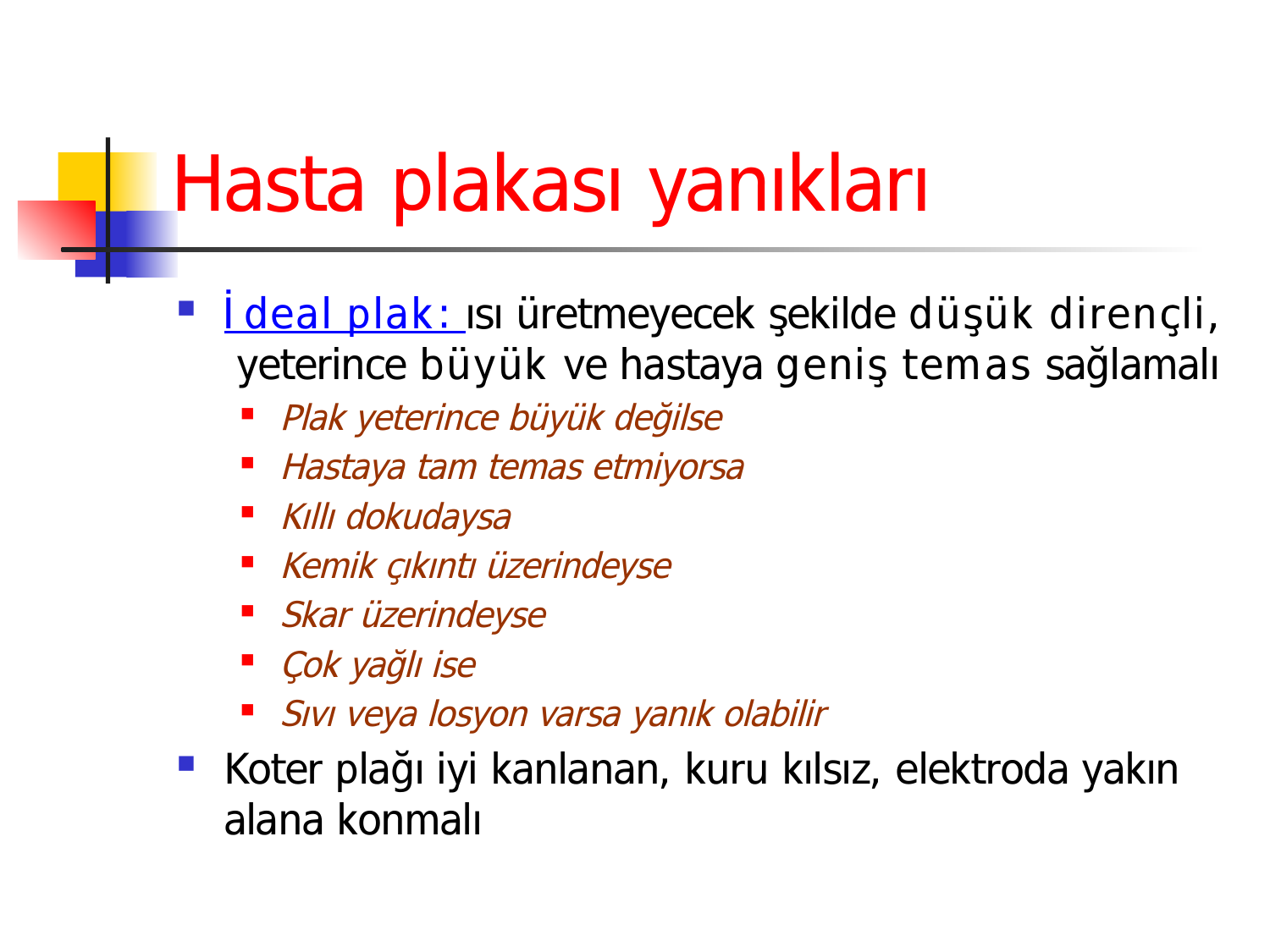

# Hasta plakası yanıkları
İdeal plak: ısı üretmeyecek şekilde düşük dirençli,  yeterince büyük ve hastaya geniş temas sağlamalı
Plak yeterince büyük değilse
Hastaya tam temas etmiyorsa
Kıllı dokudaysa
Kemik çıkıntı üzerindeyse
Skar üzerindeyse
Çok yağlı ise
Sıvı veya losyon varsa yanık olabilir
Koter plağı iyi kanlanan, kuru kılsız, elektroda yakın alana konmalı